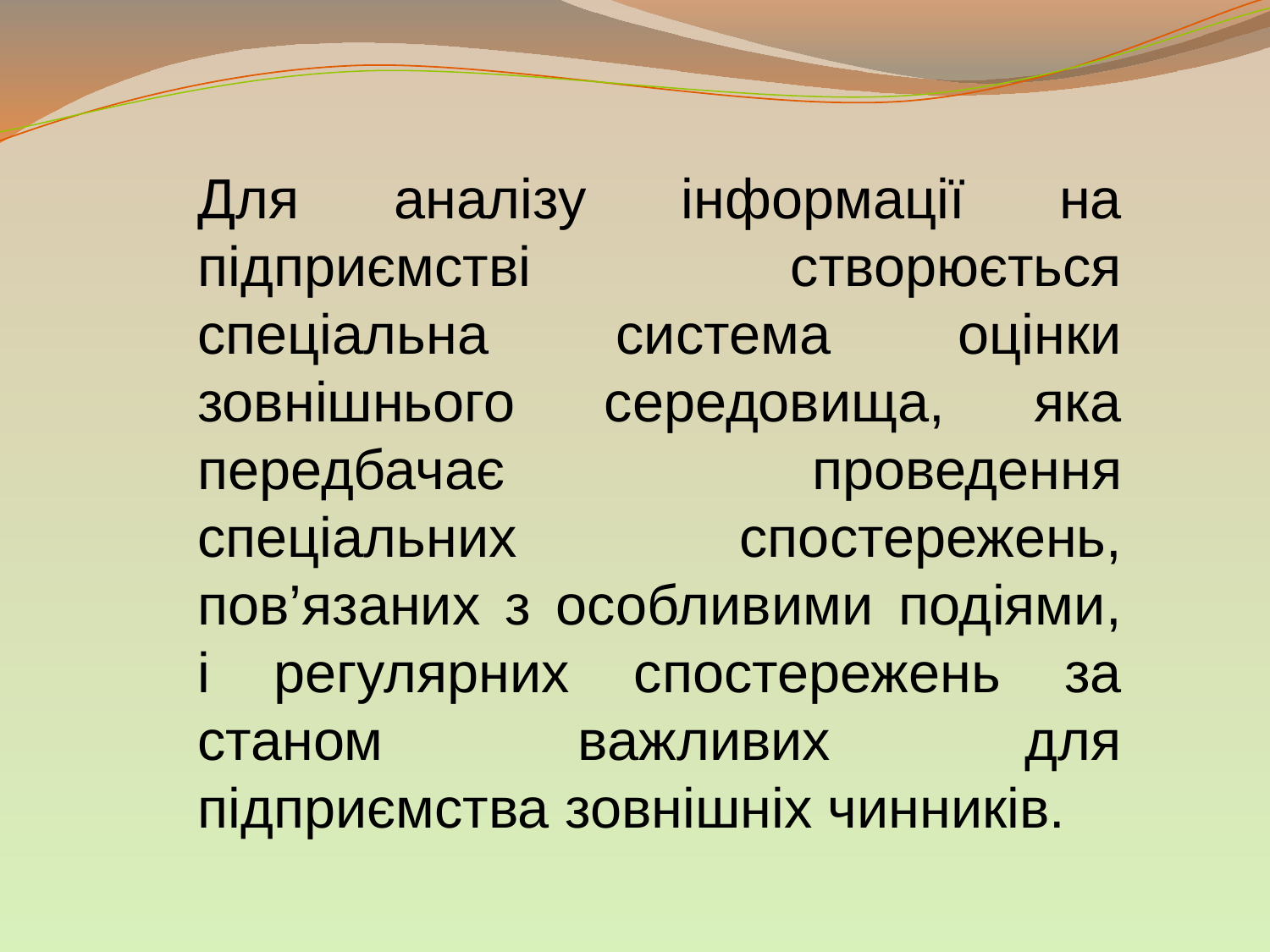

Для аналізу інформації на підприємстві створюється спеціальна система оцінки зовнішнього середовища, яка передбачає проведення спеціальних спостережень, пов’язаних з особливими подіями, і регулярних спостережень за станом важливих для підприємства зовнішніх чинників.